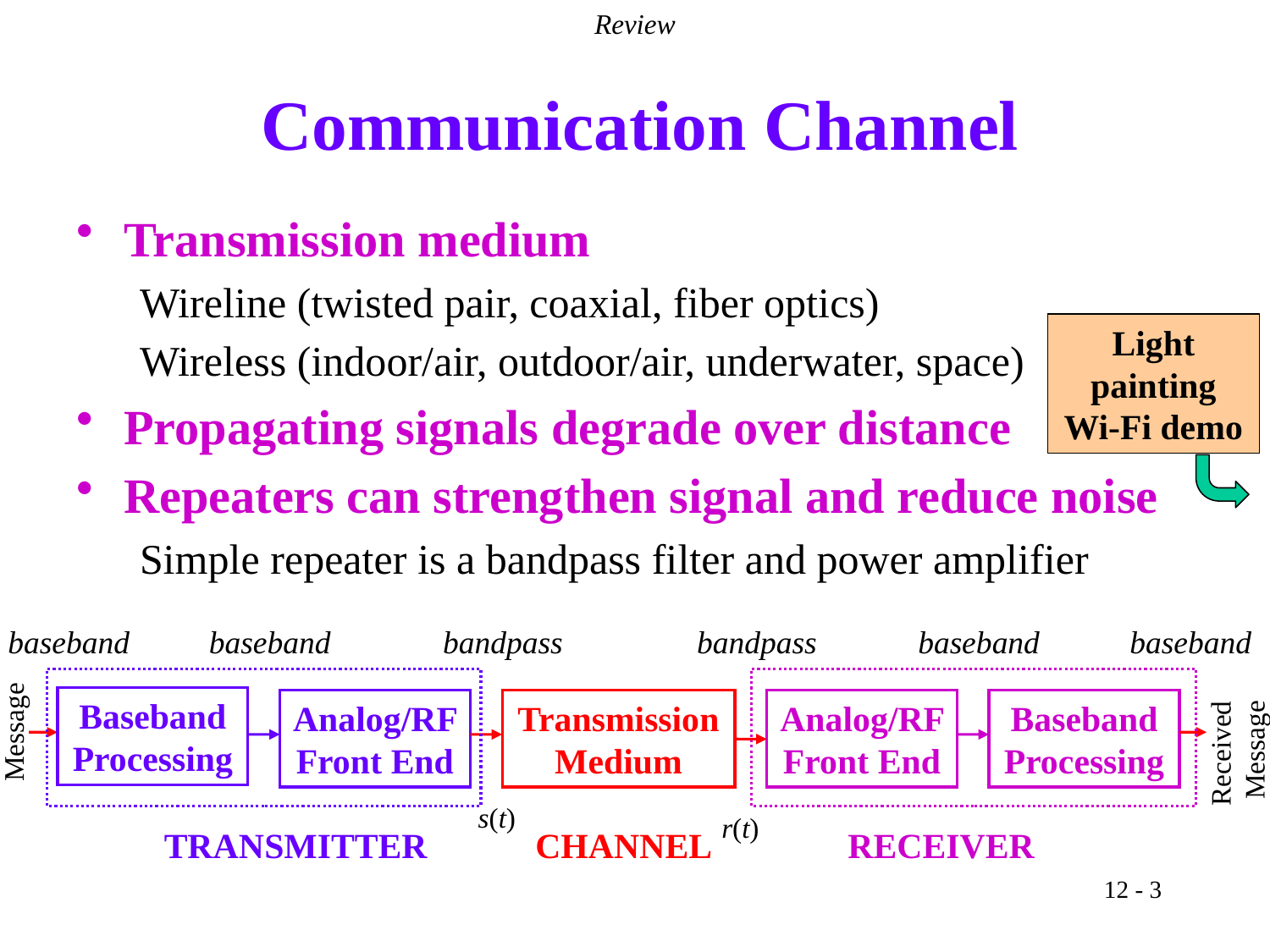

Review
# Communication Channel
Transmission medium
Wireline (twisted pair, coaxial, fiber optics)
Wireless (indoor/air, outdoor/air, underwater, space)
Propagating signals degrade over distance
Repeaters can strengthen signal and reduce noise
Simple repeater is a bandpass filter and power amplifier
Light painting
Wi-Fi demo

baseband
baseband
bandpass
bandpass
baseband
baseband

Baseband
Processing
Analog/RF Front End
Transmission Medium
Analog/RF Front End
Baseband
Processing
Message
Received  Message

s(t)
r(t)
TRANSMITTER
CHANNEL
RECEIVER
12 - 3